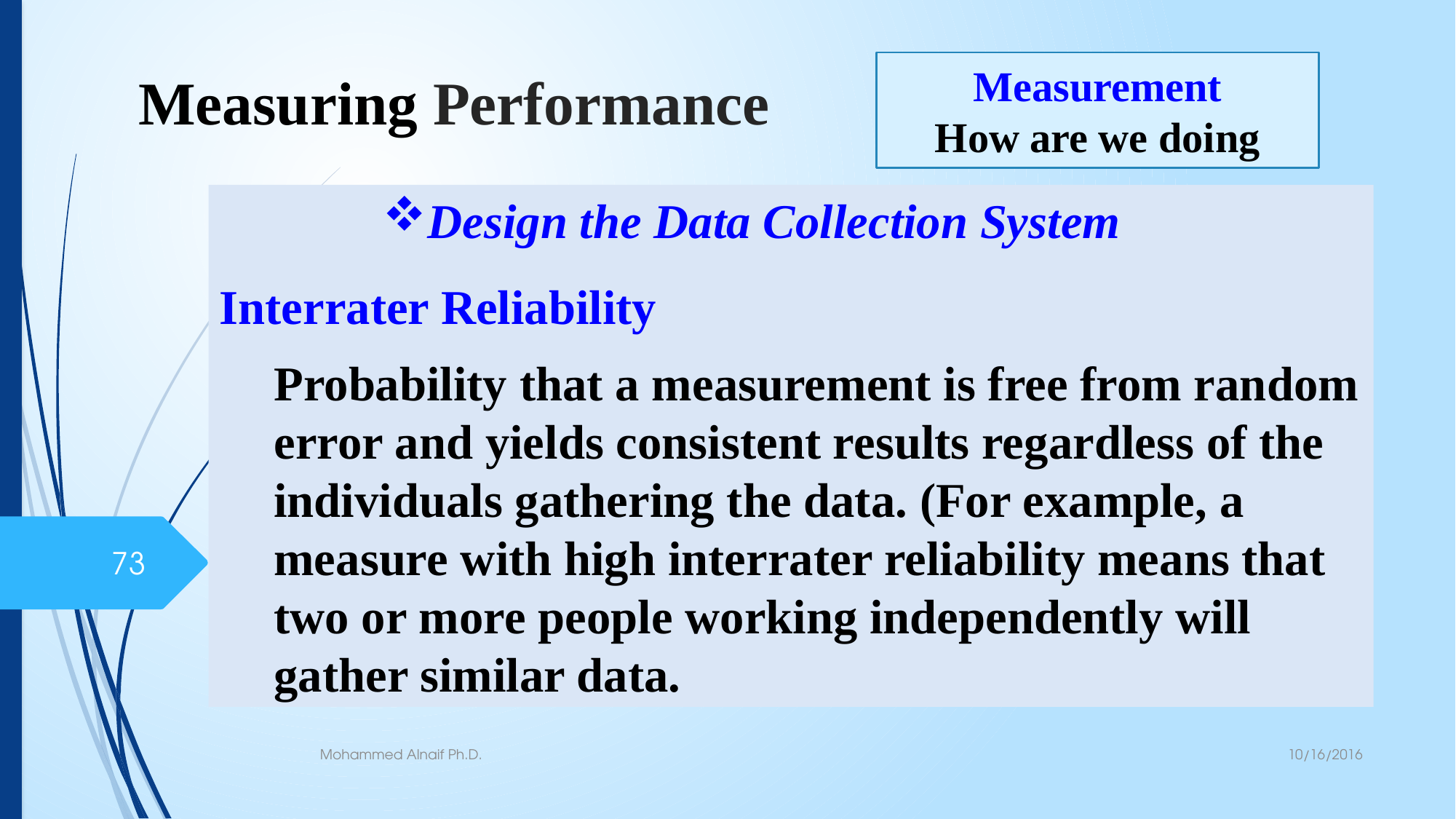

# Measuring Performance
Measurement
How are we doing

Design the Data Collection System
Interrater Reliability
Probability that a measurement is free from random error and yields consistent results regardless of the individuals gathering the data. (For example, a measure with high interrater reliability means that two or more people working independently will gather similar data.
73
10/16/2016
Mohammed Alnaif Ph.D.